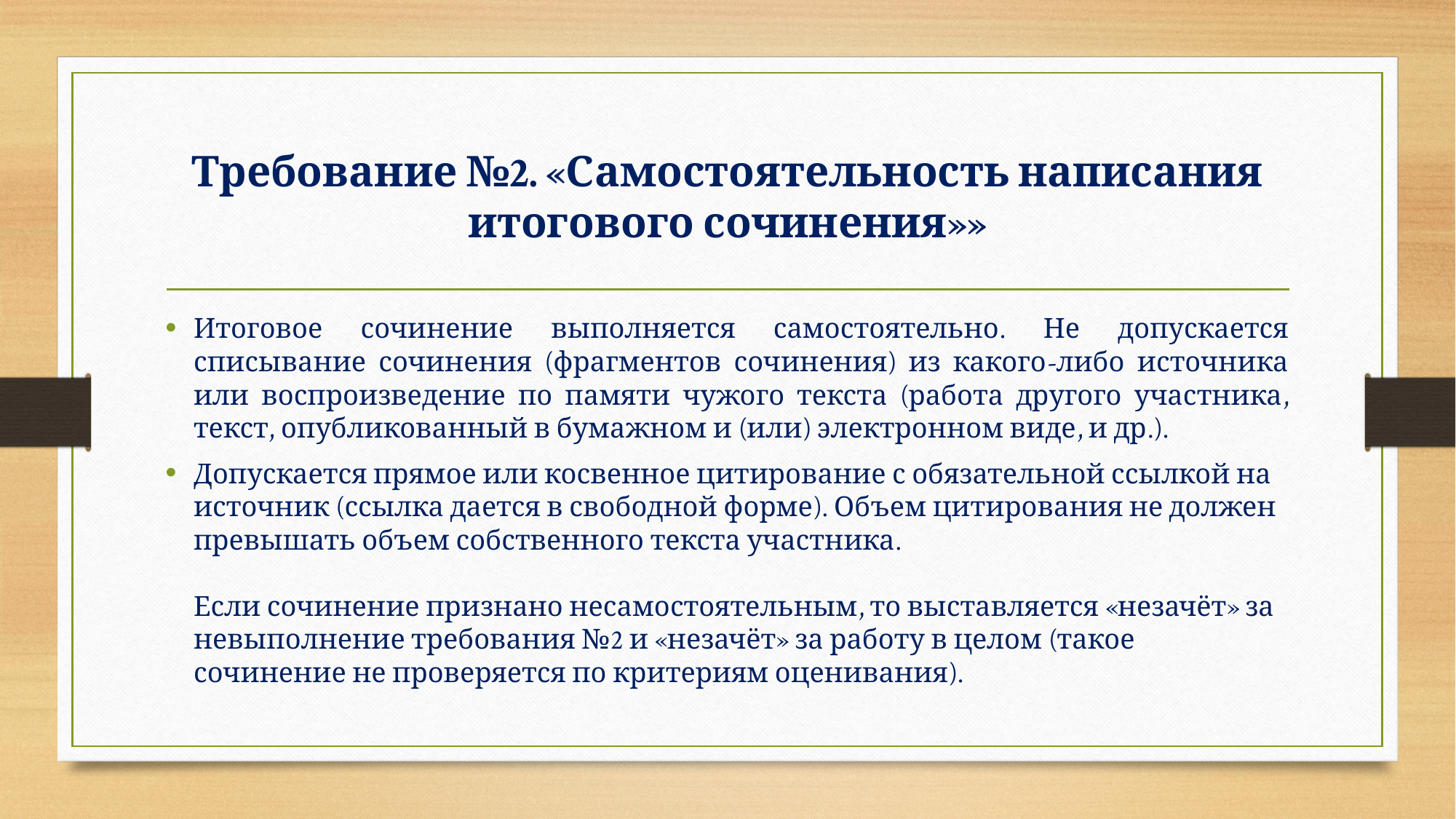

# Требование №2. «Самостоятельность написания итогового сочинения»»
Итоговое сочинение выполняется самостоятельно. Не допускается списывание сочинения (фрагментов сочинения) из какого-либо источника или воспроизведение по памяти чужого текста (работа другого участника, текст, опубликованный в бумажном и (или) электронном виде, и др.).
Допускается прямое или косвенное цитирование с обязательной ссылкой на источник (ссылка дается в свободной форме). Объем цитирования не должен превышать объем собственного текста участника.
Если сочинение признано несамостоятельным, то выставляется «незачёт» за невыполнение требования №2 и «незачёт» за работу в целом (такое сочинение не проверяется по критериям оценивания).